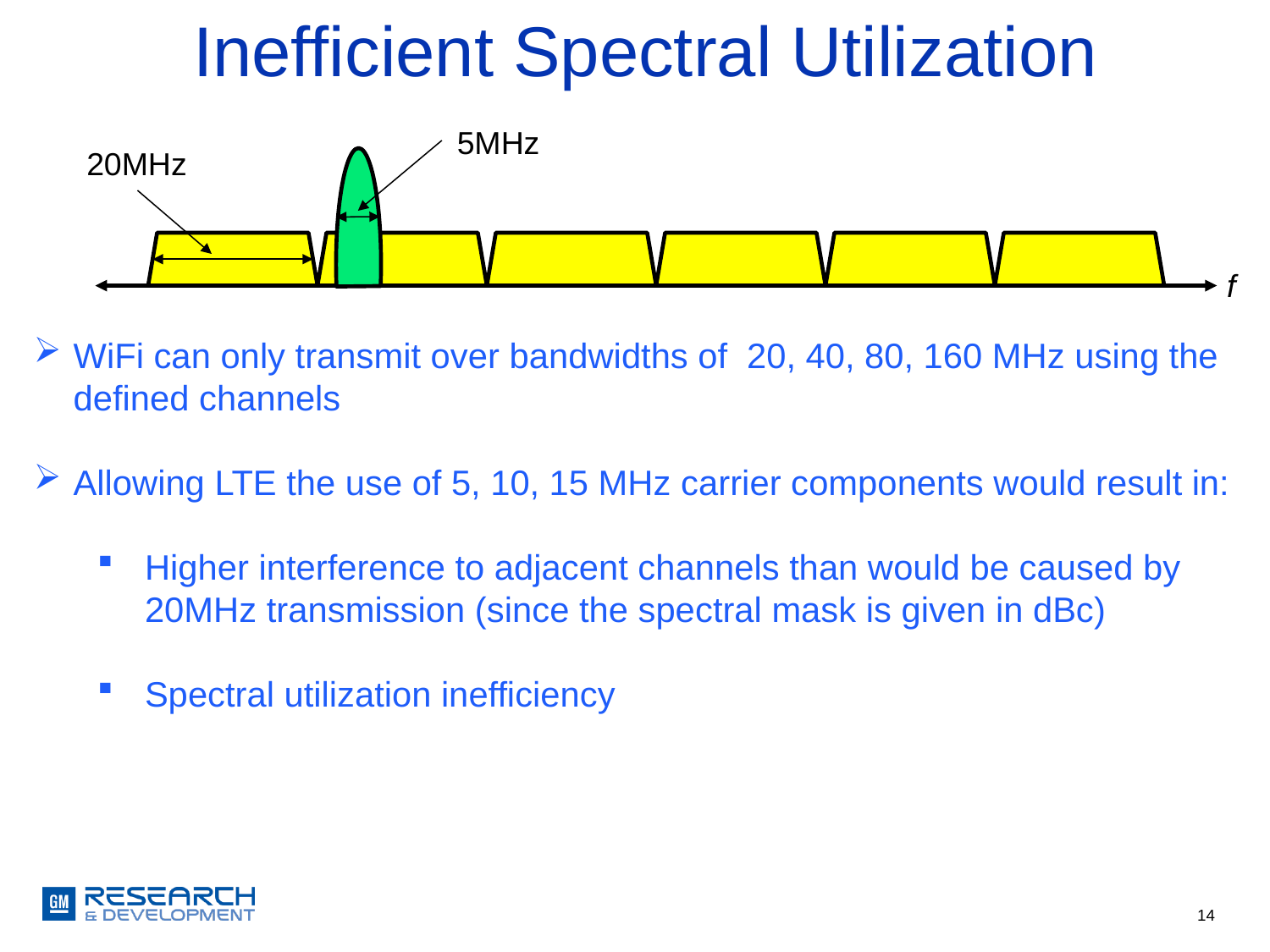

Inefficient Spectral Utilization
5MHz
20MHz

f
WiFi can only transmit over bandwidths of  20, 40, 80, 160 MHz using the defined channels

Allowing LTE the use of 5, 10, 15 MHz carrier components would result in:

Higher interference to adjacent channels than would be caused by 20MHz transmission (since the spectral mask is given in dBc)

Spectral utilization inefficiency